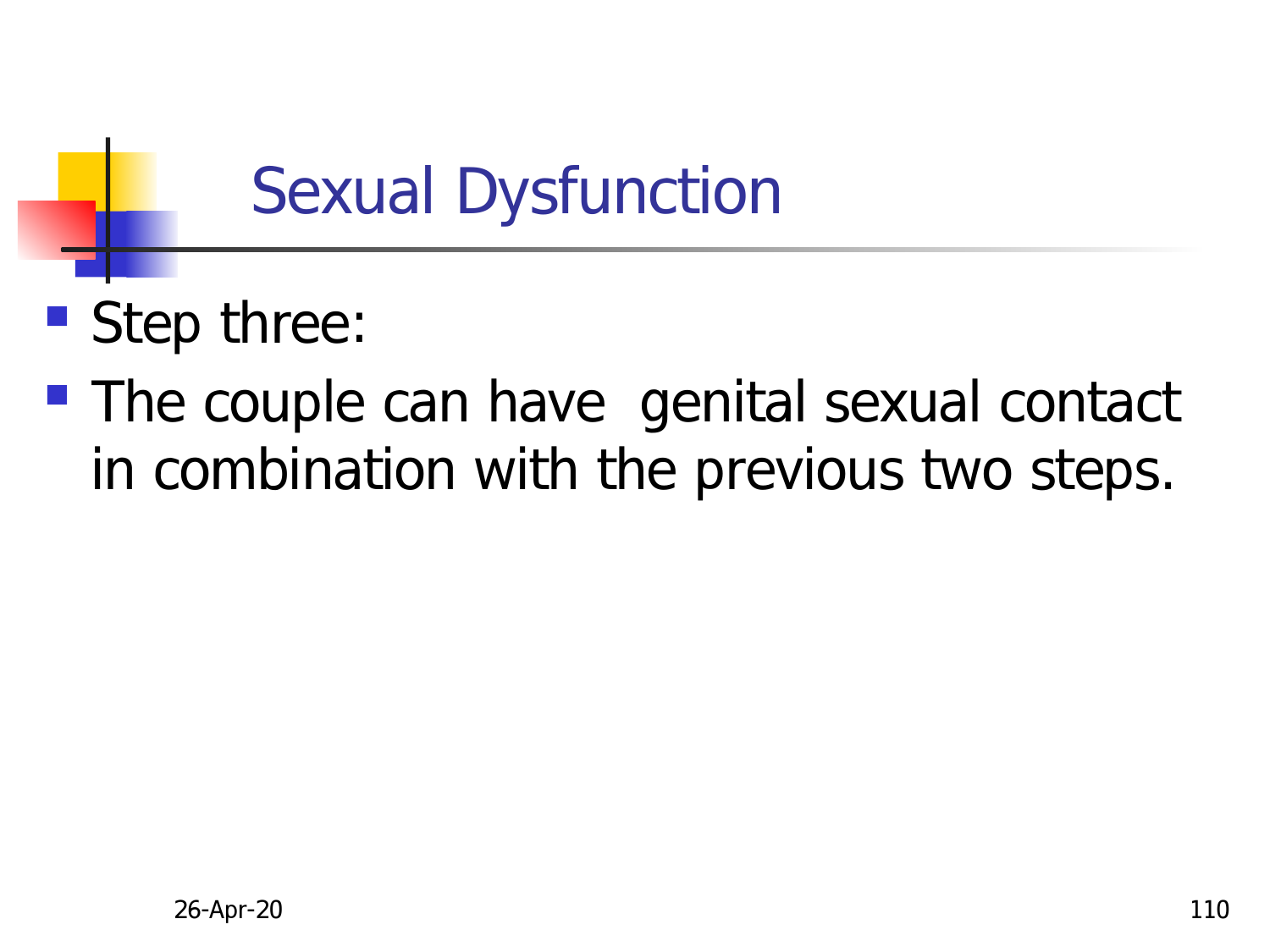

# Sexual Dysfunction
Step three:
The couple can have  genital sexual contact in combination with the previous two steps.

26-Apr-20
110